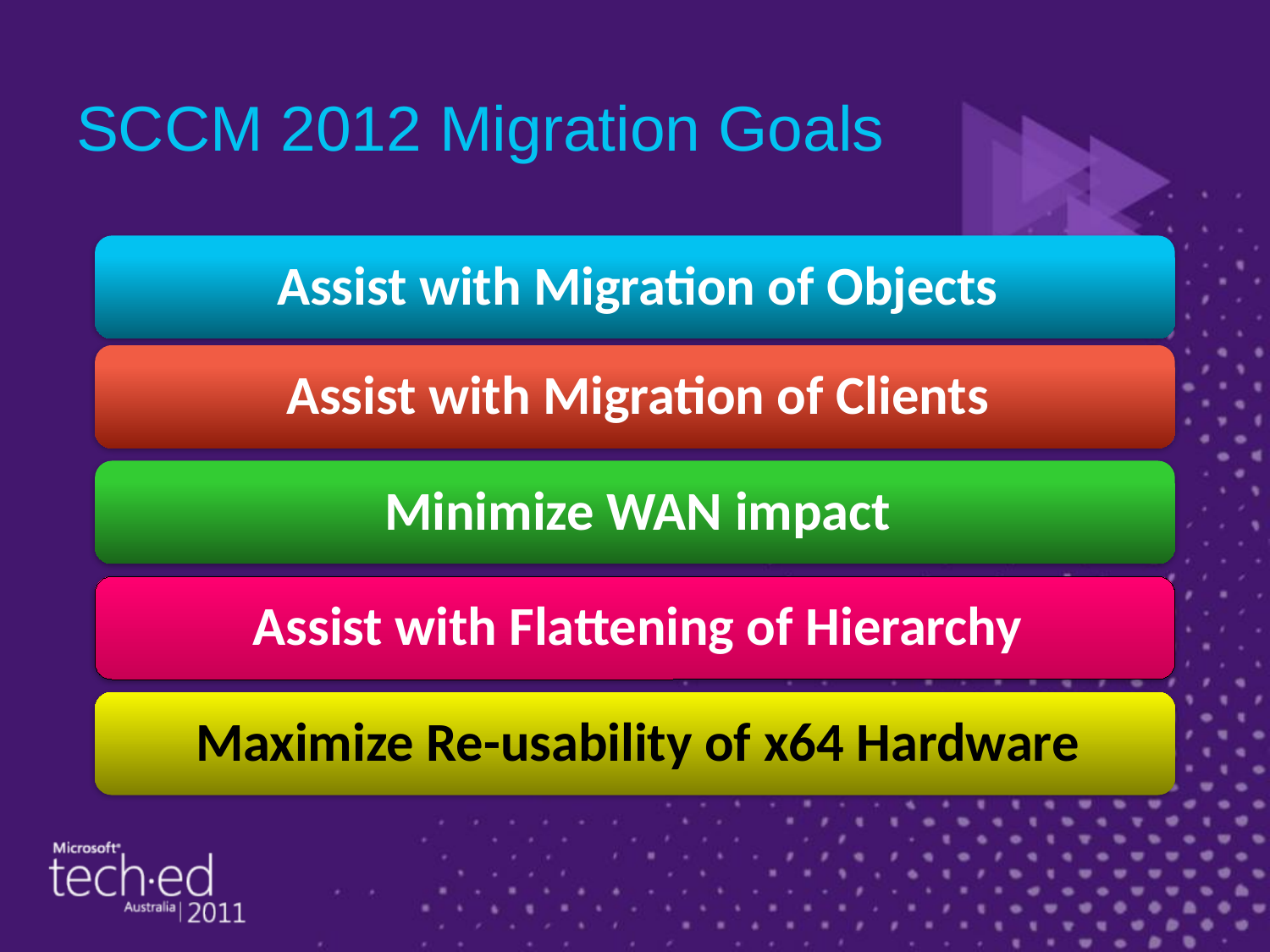

# SCCM 2012 Migration Goals
Assist with Migration of Objects
Assist with Migration of Clients
Minimize WAN impact
Assist with Flattening of Hierarchy
Maximize Re-usability of x64 Hardware